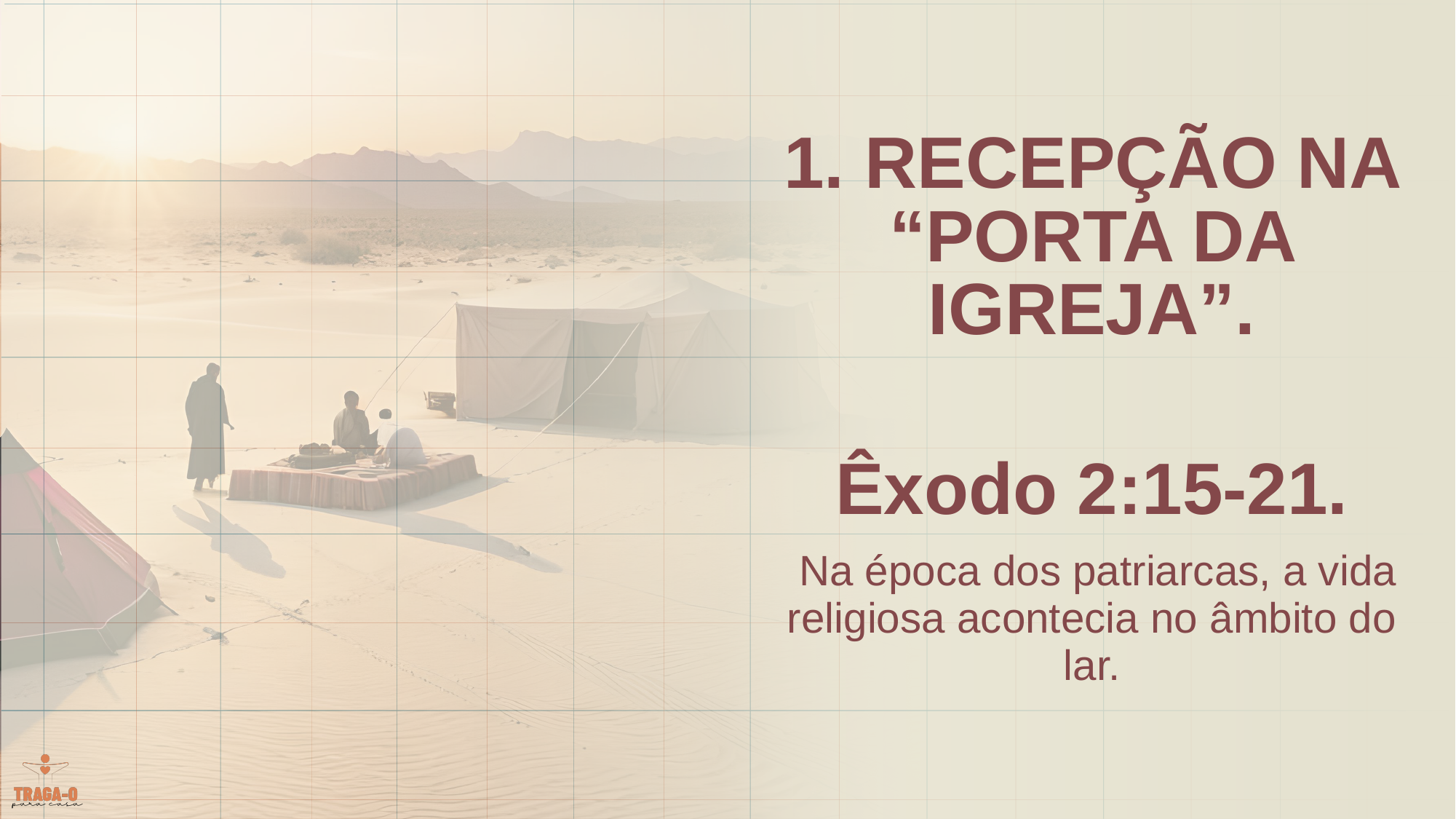

1. RECEPÇÃO NA “PORTA DA IGREJA”.

Êxodo 2:15-21.
 Na época dos patriarcas, a vida religiosa acontecia no âmbito do lar.